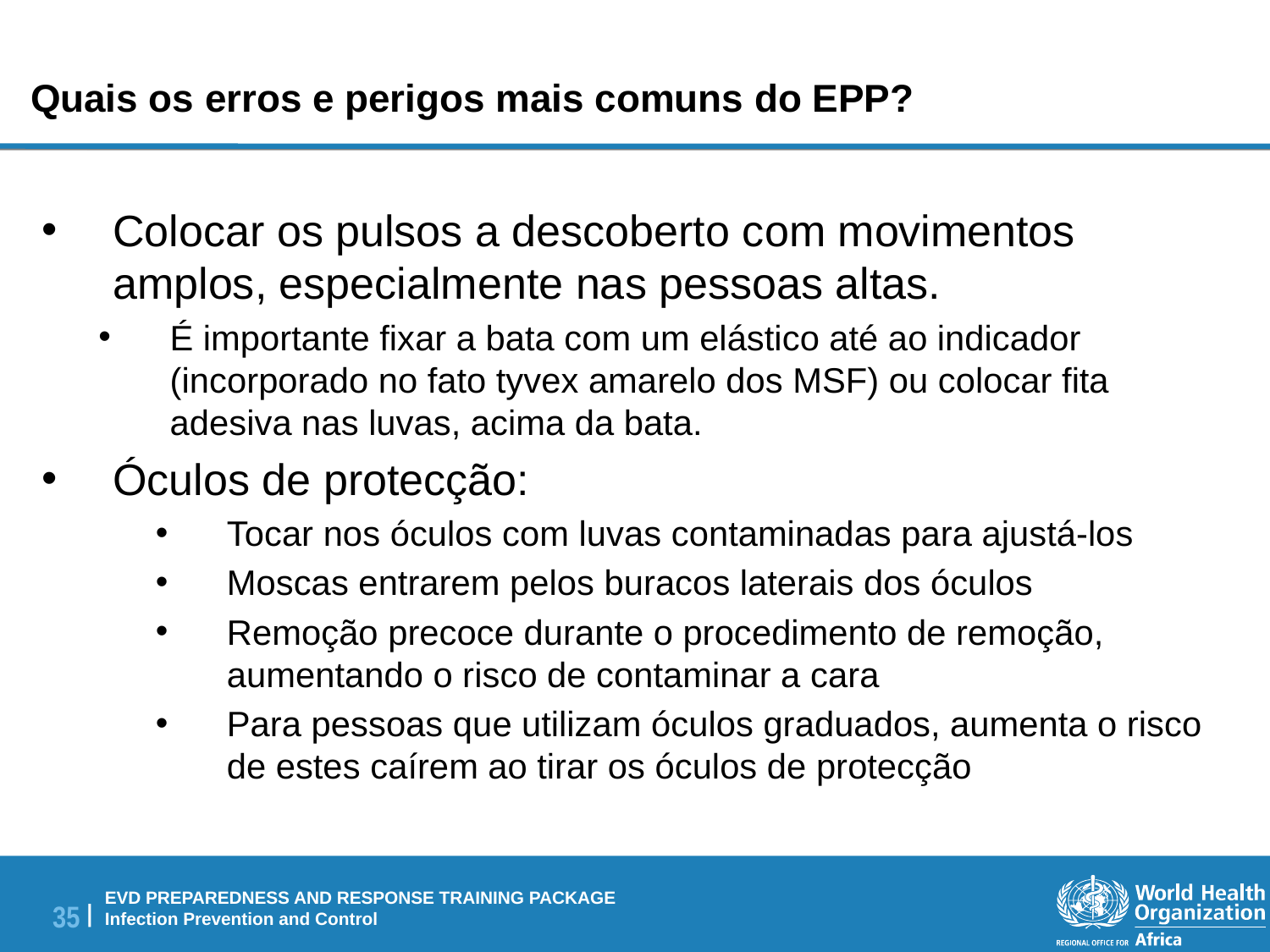

Quais os erros e perigos mais comuns do EPP?
Colocar os pulsos a descoberto com movimentos amplos, especialmente nas pessoas altas.
É importante fixar a bata com um elástico até ao indicador (incorporado no fato tyvex amarelo dos MSF) ou colocar fita adesiva nas luvas, acima da bata.
Óculos de protecção:
Tocar nos óculos com luvas contaminadas para ajustá-los
Moscas entrarem pelos buracos laterais dos óculos
Remoção precoce durante o procedimento de remoção, aumentando o risco de contaminar a cara
Para pessoas que utilizam óculos graduados, aumenta o risco de estes caírem ao tirar os óculos de protecção